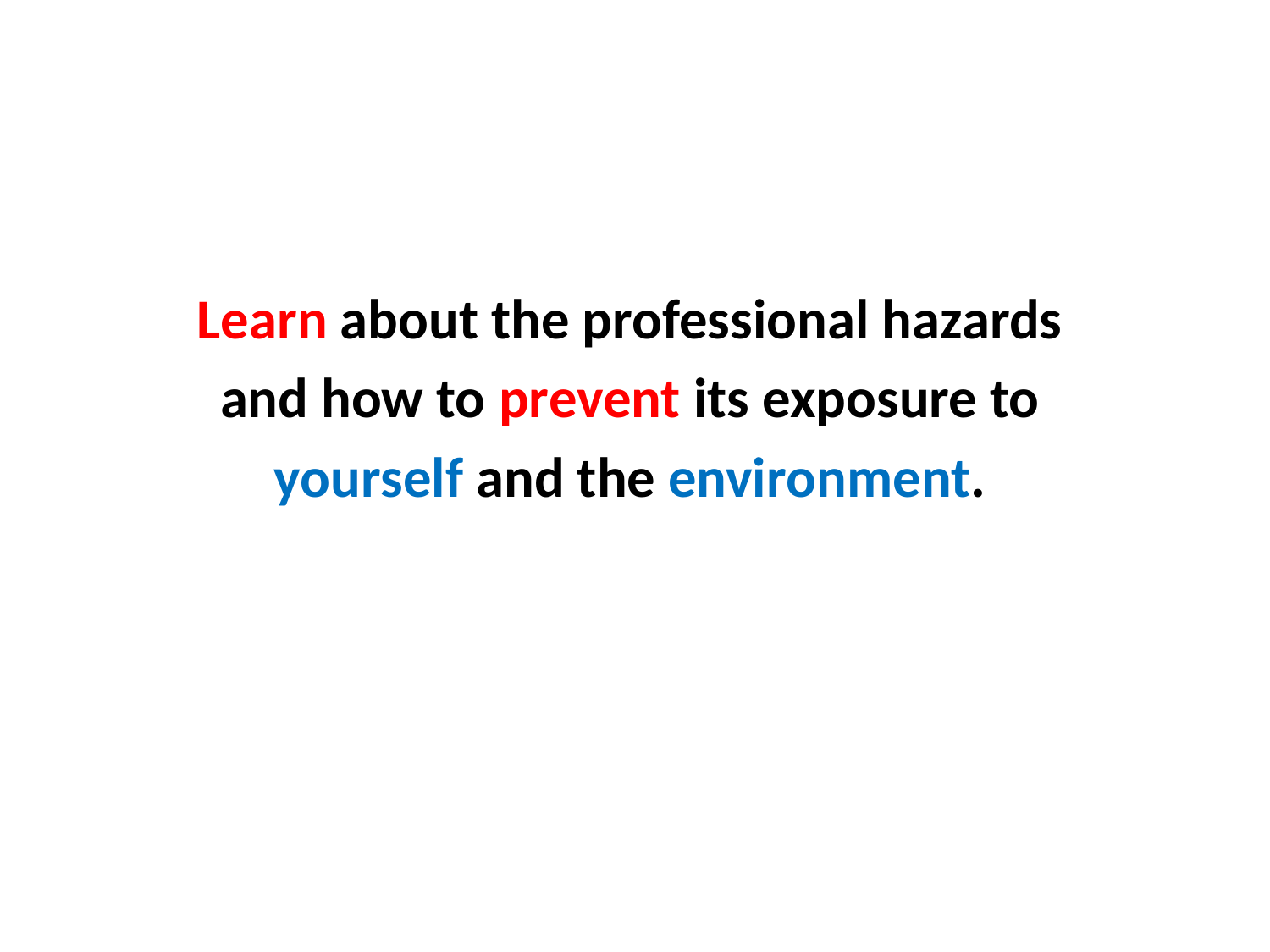

Learn about the professional hazards
and how to prevent its exposure to
yourself and the environment.